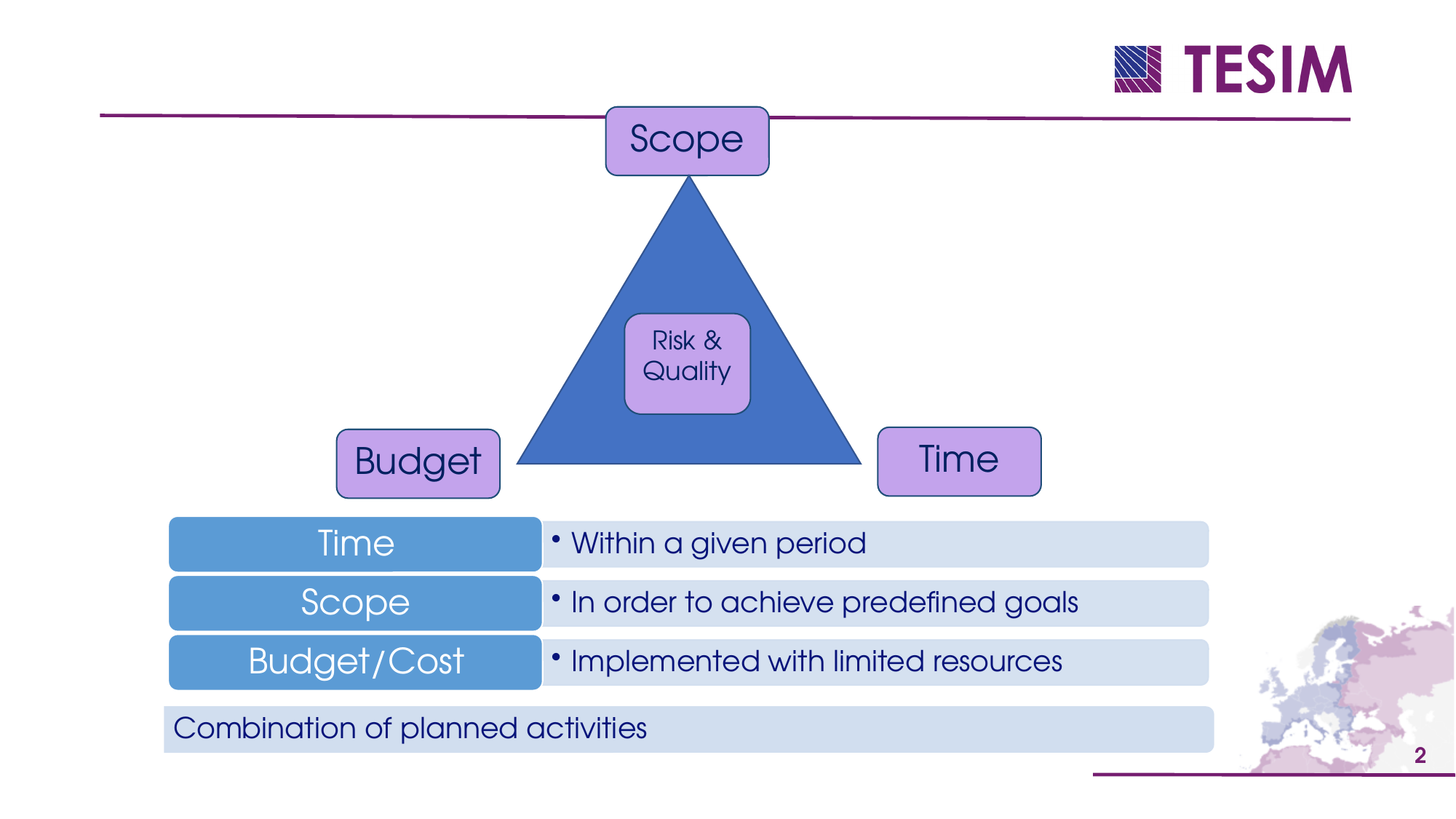

Scope

Risk & Quality

Time

Budget

Within a given period
Time
In order to achieve predefined goals
Scope
Implemented with limited resources
Budget/Cost

Combination of planned activities